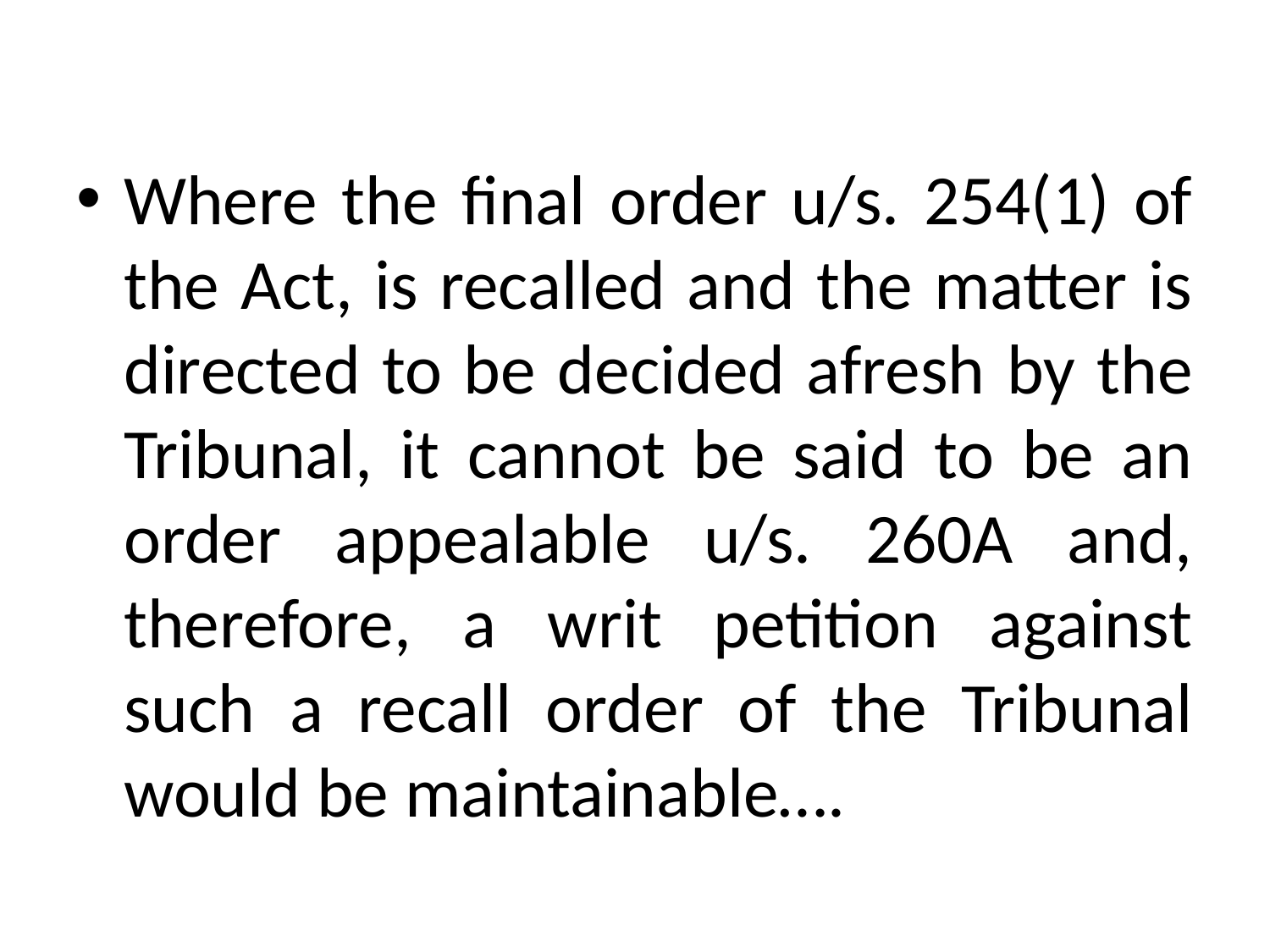

#
Where the final order u/s. 254(1) of the Act, is recalled and the matter is directed to be decided afresh by the Tribunal, it cannot be said to be an order appealable u/s. 260A and, therefore, a writ petition against such a recall order of the Tribunal would be maintainable….